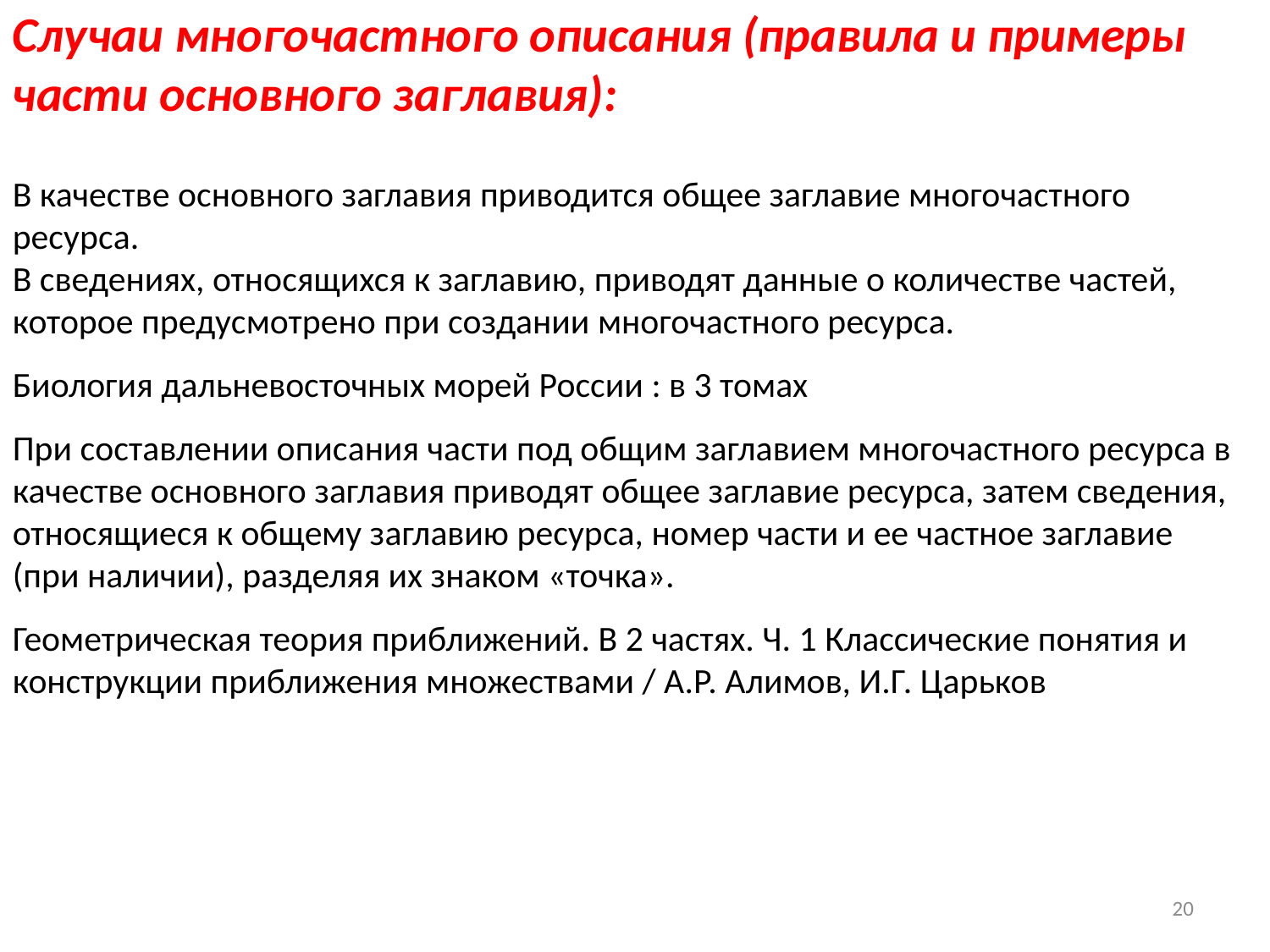

Случаи многочастного описания (правила и примеры части основного заглавия):

В качестве основного заглавия приводится общее заглавие многочастного ресурса.
В сведениях, относящихся к заглавию, приводят данные о количестве частей, которое предусмотрено при создании многочастного ресурса.
Биология дальневосточных морей России : в 3 томах
При составлении описания части под общим заглавием многочастного ресурса в качестве основного заглавия приводят общее заглавие ресурса, затем сведения, относящиеся к общему заглавию ресурса, номер части и ее частное заглавие (при наличии), разделяя их знаком «точка».
Геометрическая теория приближений. В 2 частях. Ч. 1 Классические понятия и конструкции приближения множествами / А.Р. Алимов, И.Г. Царьков
20